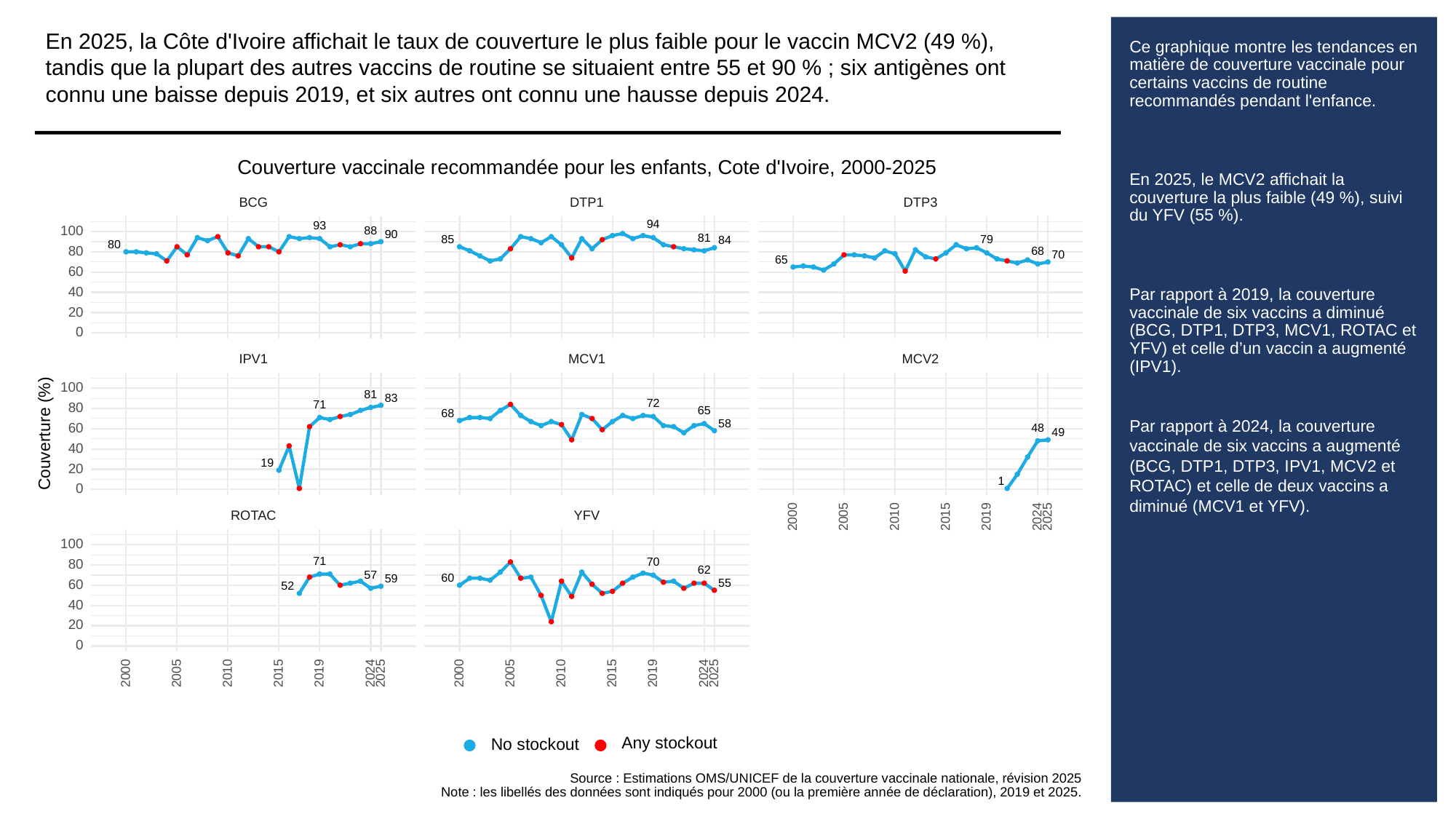

En 2025, la Côte d'Ivoire affichait le taux de couverture le plus faible pour le vaccin MCV2 (49 %), tandis que la plupart des autres vaccins de routine se situaient entre 55 et 90 % ; six antigènes ont connu une baisse depuis 2019, et six autres ont connu une hausse depuis 2024.
# Ce graphique montre les tendances en matière de couverture vaccinale pour certains vaccins de routine recommandés pendant l'enfance.

En 2025, le MCV2 affichait la couverture la plus faible (49 %), suivi du YFV (55 %).

Par rapport à 2019, la couverture vaccinale de six vaccins a diminué (BCG, DTP1, DTP3, MCV1, ROTAC et YFV) et celle d’un vaccin a augmenté (IPV1).

Par rapport à 2024, la couverture vaccinale de six vaccins a augmenté (BCG, DTP1, DTP3, IPV1, MCV2 et ROTAC) et celle de deux vaccins a diminué (MCV1 et YFV).

Couverture vaccinale recommandée pour les enfants, Cote d'Ivoire, 2000-2025
BCG
DTP3
DTP1

94

93
100
88
90

81

85
79

84

80

80
68

70

65

60

40

20

0

MCV1
MCV2
IPV1

100

81
83

72
71

80

65

68

58

60
48

Couverture (%)

49

40

19
20

1

0

ROTAC
YFV
2000
2005
2010
2015
2019
2024
2025

100

71
70

80

62

57

60

59

55

60

52

40

20

0

2000
2005
2010
2015
2019
2024
2025
2000
2005
2010
2015
2019
2024
2025
Any stockout
No stockout

Source : Estimations OMS/UNICEF de la couverture vaccinale nationale, révision 2025
Note : les libellés des données sont indiqués pour 2000 (ou la première année de déclaration), 2019 et 2025.